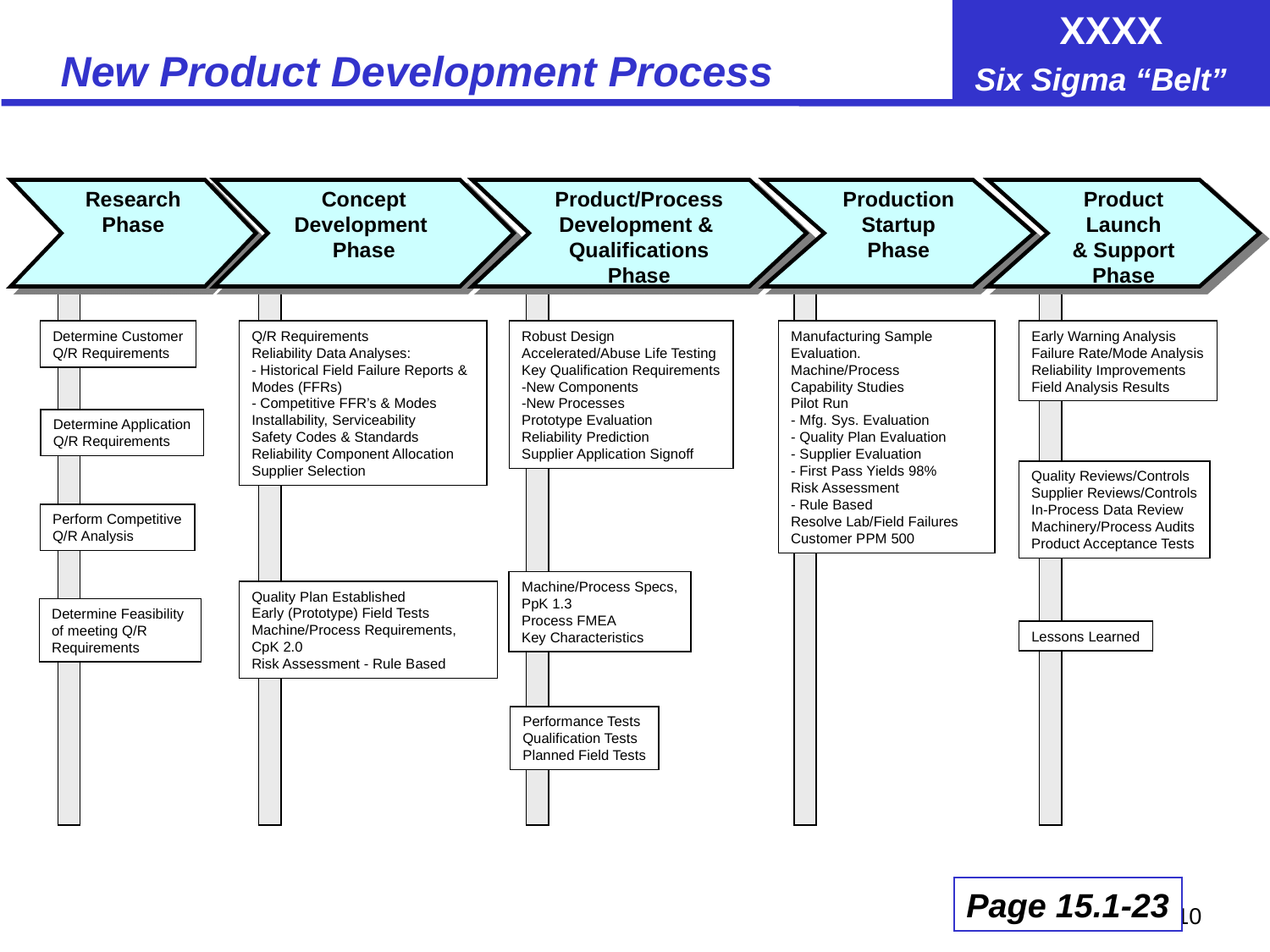

# New Product Development Process
Research
Phase
Concept
Development
Phase
Product/Process
Development &
Qualifications Phase
Production
Startup
Phase
Product Launch
& Support
Phase

Determine Customer
Q/R Requirements
Q/R Requirements
Reliability Data Analyses:
- Historical Field Failure Reports & Modes (FFRs)
- Competitive FFR’s & Modes
Installability, Serviceability
Safety Codes & Standards
Reliability Component Allocation
Supplier Selection
Robust Design
Accelerated/Abuse Life Testing
Key Qualification Requirements
-New Components
-New Processes
Prototype Evaluation
Reliability Prediction
Supplier Application Signoff
Manufacturing Sample Evaluation.
Machine/Process
Capability Studies
Pilot Run
- Mfg. Sys. Evaluation
- Quality Plan Evaluation
- Supplier Evaluation
- First Pass Yields 98%
Risk Assessment
- Rule Based
Resolve Lab/Field Failures
Customer PPM 500
Early Warning Analysis
Failure Rate/Mode Analysis
Reliability Improvements
Field Analysis Results
Determine Application
Q/R Requirements
Quality Reviews/Controls
Supplier Reviews/Controls
In-Process Data Review
Machinery/Process Audits
Product Acceptance Tests
Perform Competitive
Q/R Analysis
Machine/Process Specs,
PpK 1.3
Process FMEA
Key Characteristics
Quality Plan Established
Early (Prototype) Field Tests
Machine/Process Requirements, CpK 2.0
Risk Assessment - Rule Based
Determine Feasibility
of meeting Q/R Requirements
Lessons Learned
Performance Tests
Qualification Tests
Planned Field Tests
Page 15.1-23